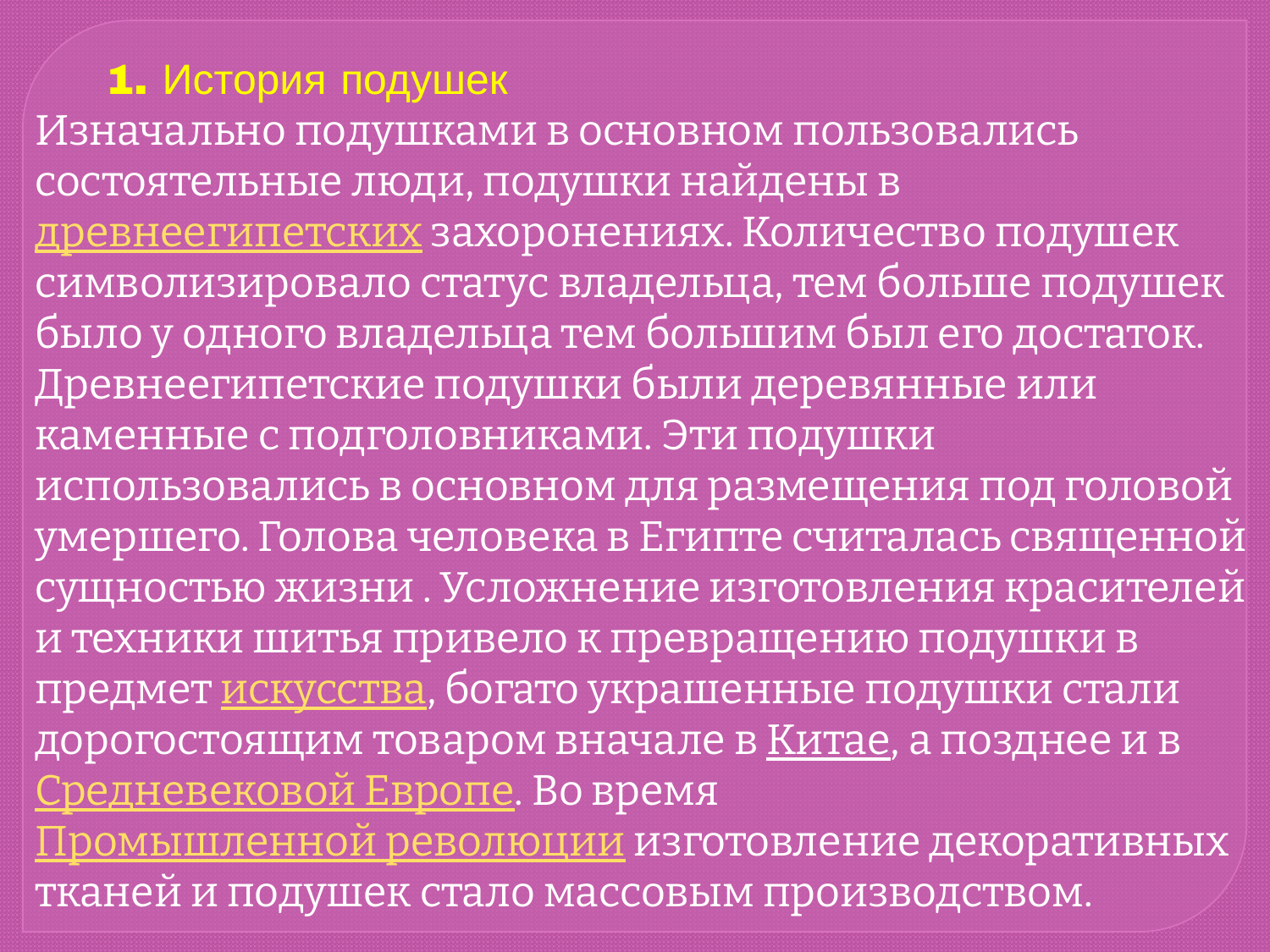

1. История подушек
Изначально подушками в основном пользовались состоятельные люди, подушки найдены в древнеегипетских захоронениях. Количество подушек символизировало статус владельца, тем больше подушек было у одного владельца тем большим был его достаток. Древнеегипетские подушки были деревянные или каменные с подголовниками. Эти подушки использовались в основном для размещения под головой умершего. Голова человека в Египте считалась священной сущностью жизни . Усложнение изготовления красителей и техники шитья привело к превращению подушки в предмет искусства, богато украшенные подушки стали дорогостоящим товаром вначале в Китае, а позднее и в Средневековой Европе. Во время Промышленной революции изготовление декоративных тканей и подушек стало массовым производством.